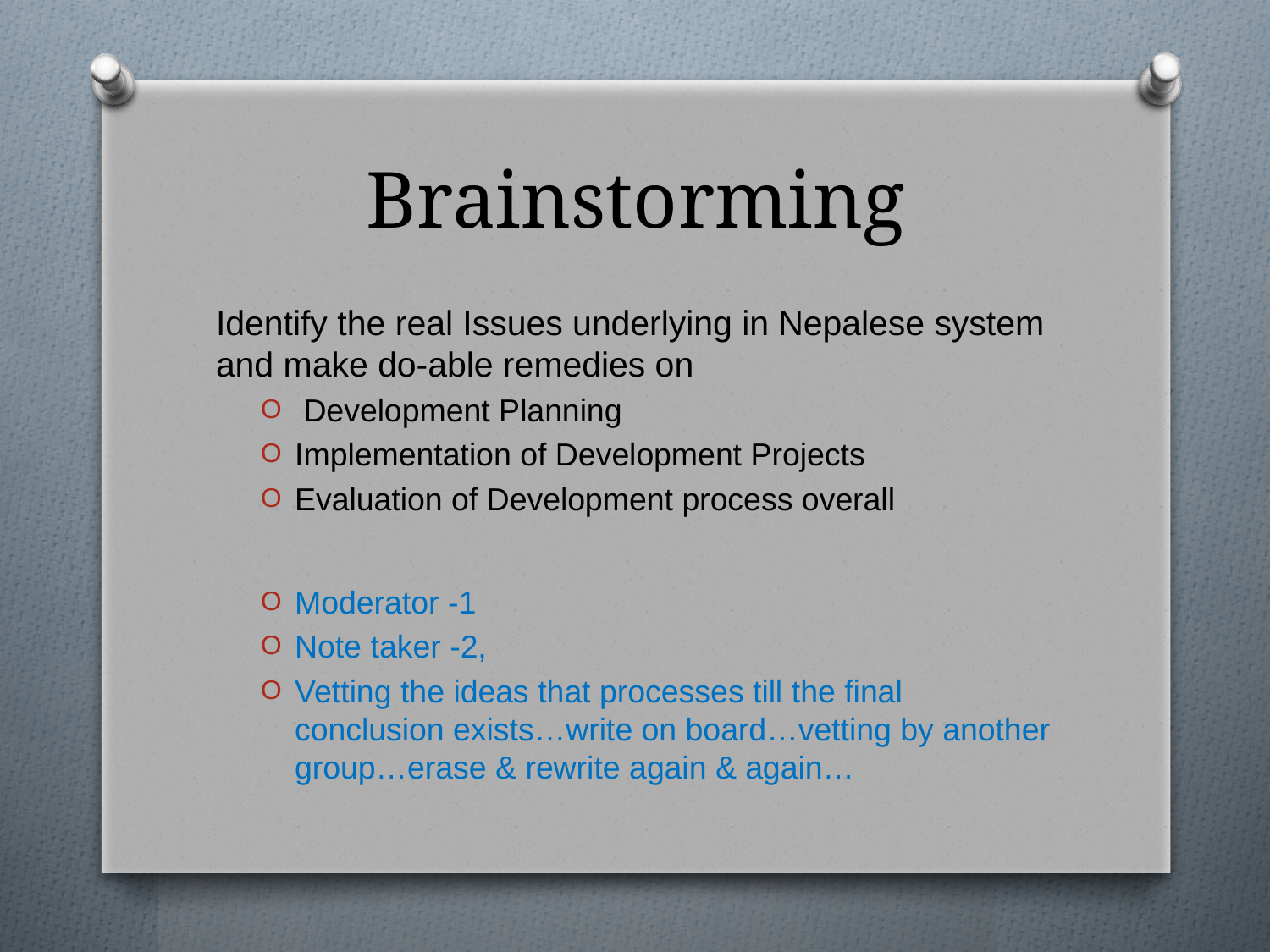

# Brainstorming
Identify the real Issues underlying in Nepalese system and make do-able remedies on
 Development Planning
Implementation of Development Projects
Evaluation of Development process overall

Moderator -1
Note taker -2,
Vetting the ideas that processes till the final conclusion exists…write on board…vetting by another group…erase & rewrite again & again…